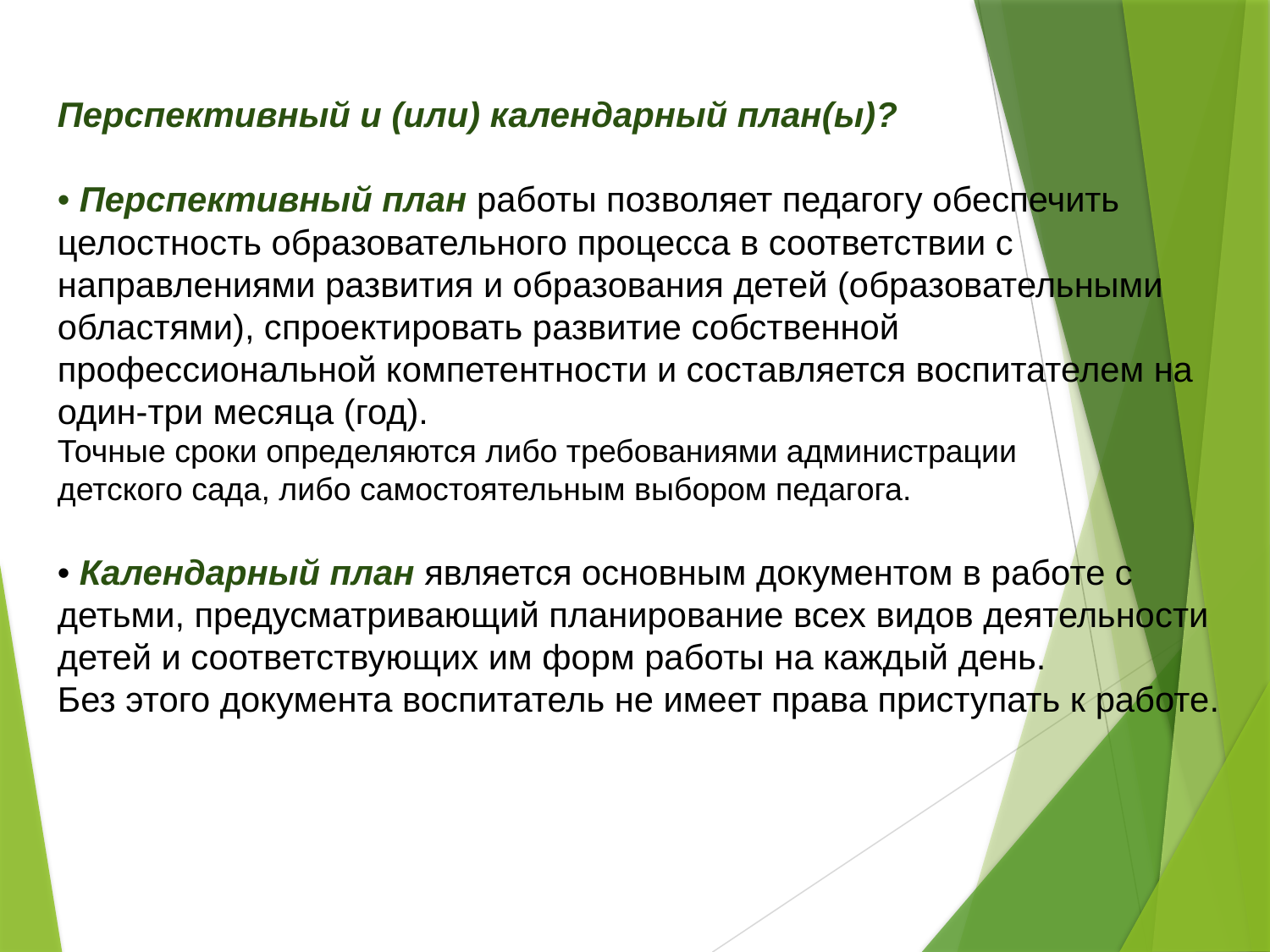

Перспективный и (или) календарный план(ы)?

• Перспективный план работы позволяет педагогу обеспечить
целостность образовательного процесса в соответствии с
направлениями развития и образования детей (образовательными областями), спроектировать развитие собственной профессиональной компетентности и составляется воспитателем на один-три месяца (год).
Точные сроки определяются либо требованиями администрации
детского сада, либо самостоятельным выбором педагога.

• Календарный план является основным документом в работе с детьми, предусматривающий планирование всех видов деятельности детей и соответствующих им форм работы на каждый день.
Без этого документа воспитатель не имеет права приступать к работе.